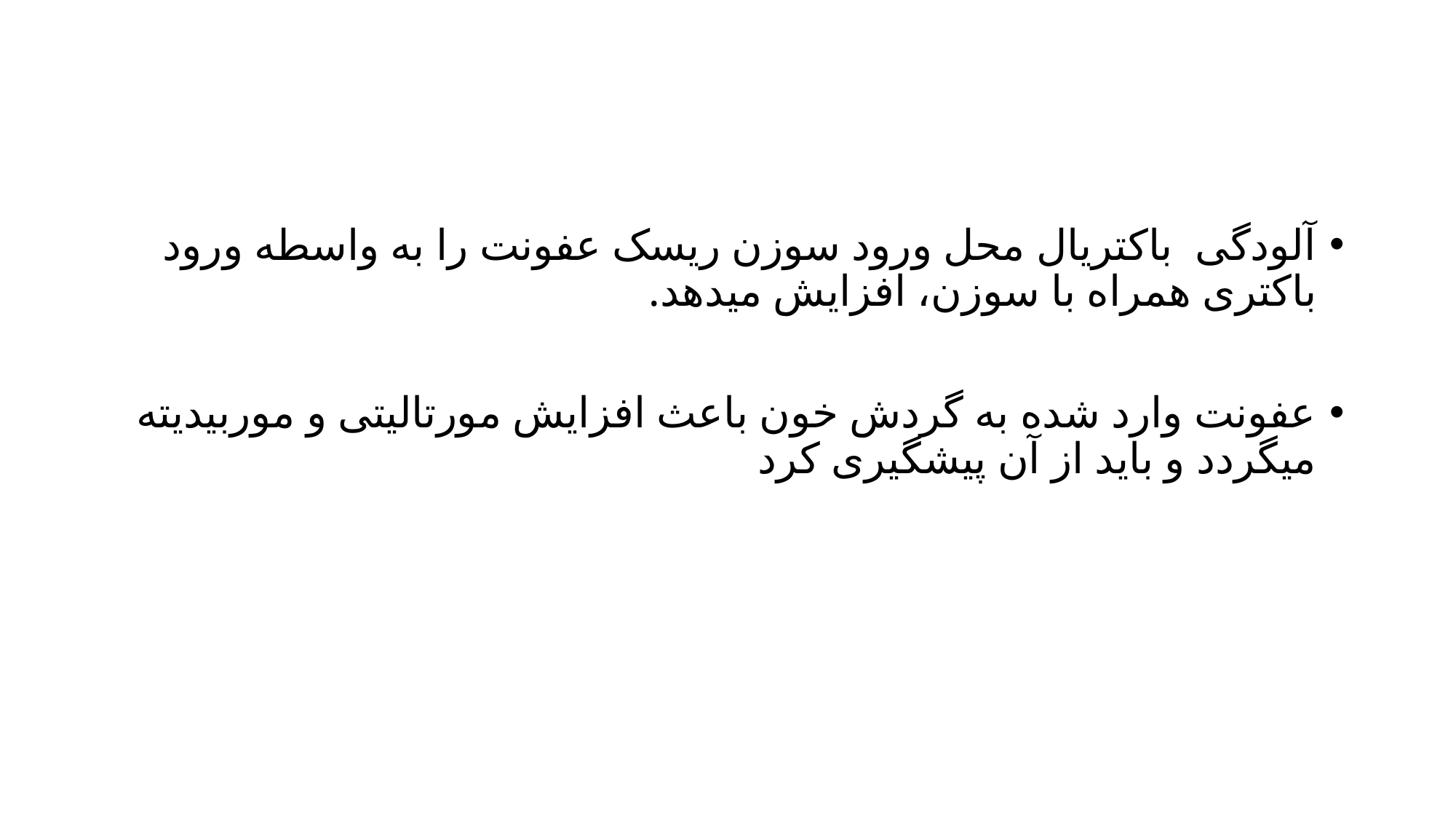

#
آلودگی  باکتریال محل ورود سوزن ریسک عفونت را به واسطه ورود باکتری همراه با سوزن، افزایش میدهد.

عفونت وارد شده به گردش خون باعث افزایش مورتالیتی و موربیدیته میگردد و باید از آن پیشگیری کرد